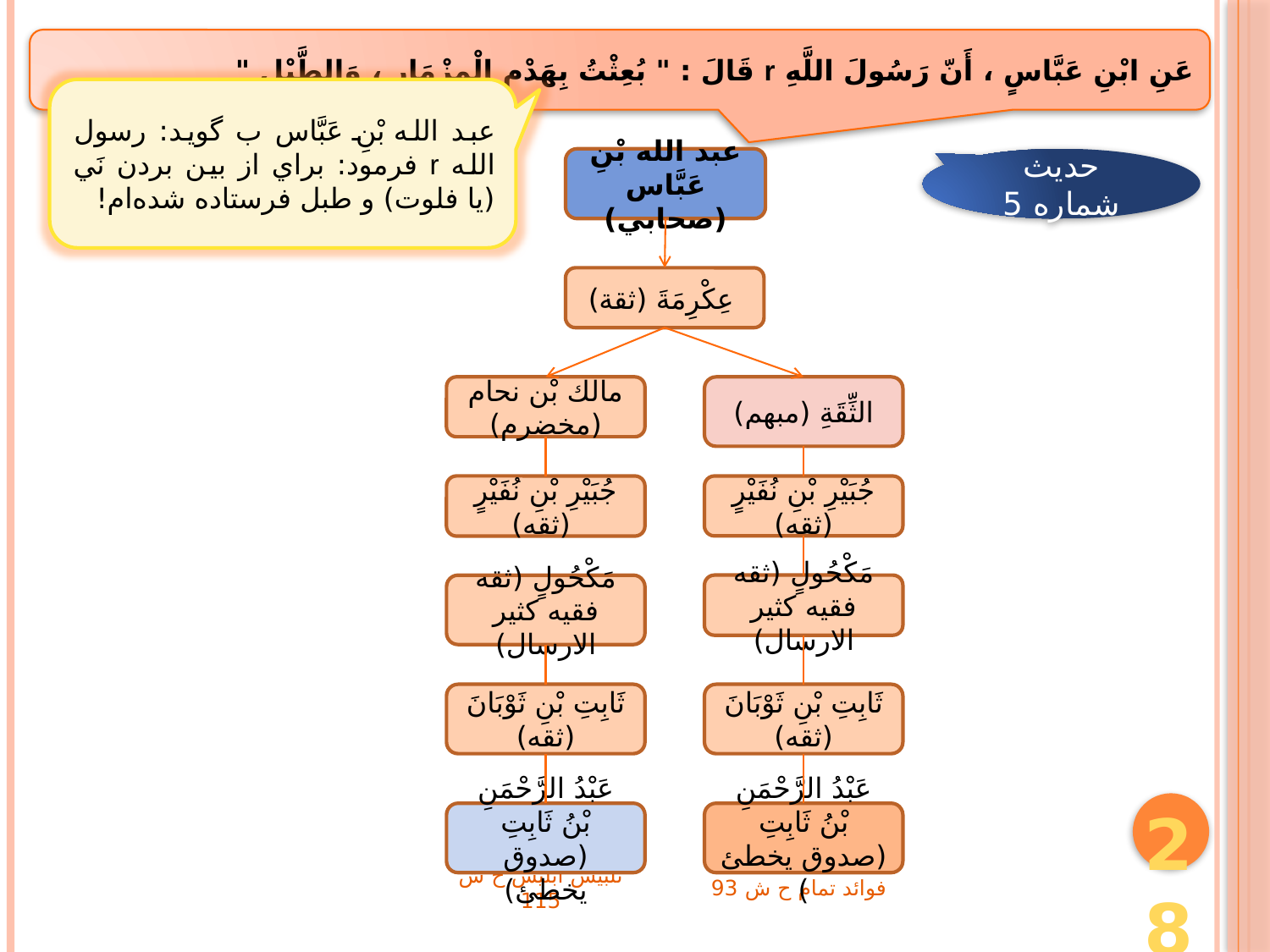

عَنِ ابْنِ عَبَّاسٍ ، أَنّ رَسُولَ اللَّهِ r قَالَ : " بُعِثْتُ بِهَدْمِ الْمِزْمَارِ ، وَالطَّبْلِ "
عبد الله بْنِ عَبَّاس ب گويد: رسول الله r ‌فرمود: براي از بين بردن نَي (يا فلوت) و طبل فرستاده شده‌ام!
حديث شماره 5
عبد الله بْنِ عَبَّاس (صحابي)
 عِكْرِمَةَ (ثقة)
مالك بْن نحام (مخضرم)
الثِّقَةِ (مبهم)
جُبَيْرِ بْنِ نُفَيْرٍ
 (ثقه)
جُبَيْرِ بْنِ نُفَيْرٍ (ثقه)
مَكْحُولٍ (ثقه فقيه كثير الارسال)
مَكْحُولٍ (ثقه فقيه كثير الارسال)
ثَابِتِ بْنِ ثَوْبَانَ (ثقه)
ثَابِتِ بْنِ ثَوْبَانَ (ثقه)
28
عَبْدُ الرَّحْمَنِ بْنُ ثَابِتِ (صدوق يخطئ)
عَبْدُ الرَّحْمَنِ بْنُ ثَابِتِ (صدوق يخطئ )
تلبيس ابليس ح ش 115
فوائد تمام ح ش 93